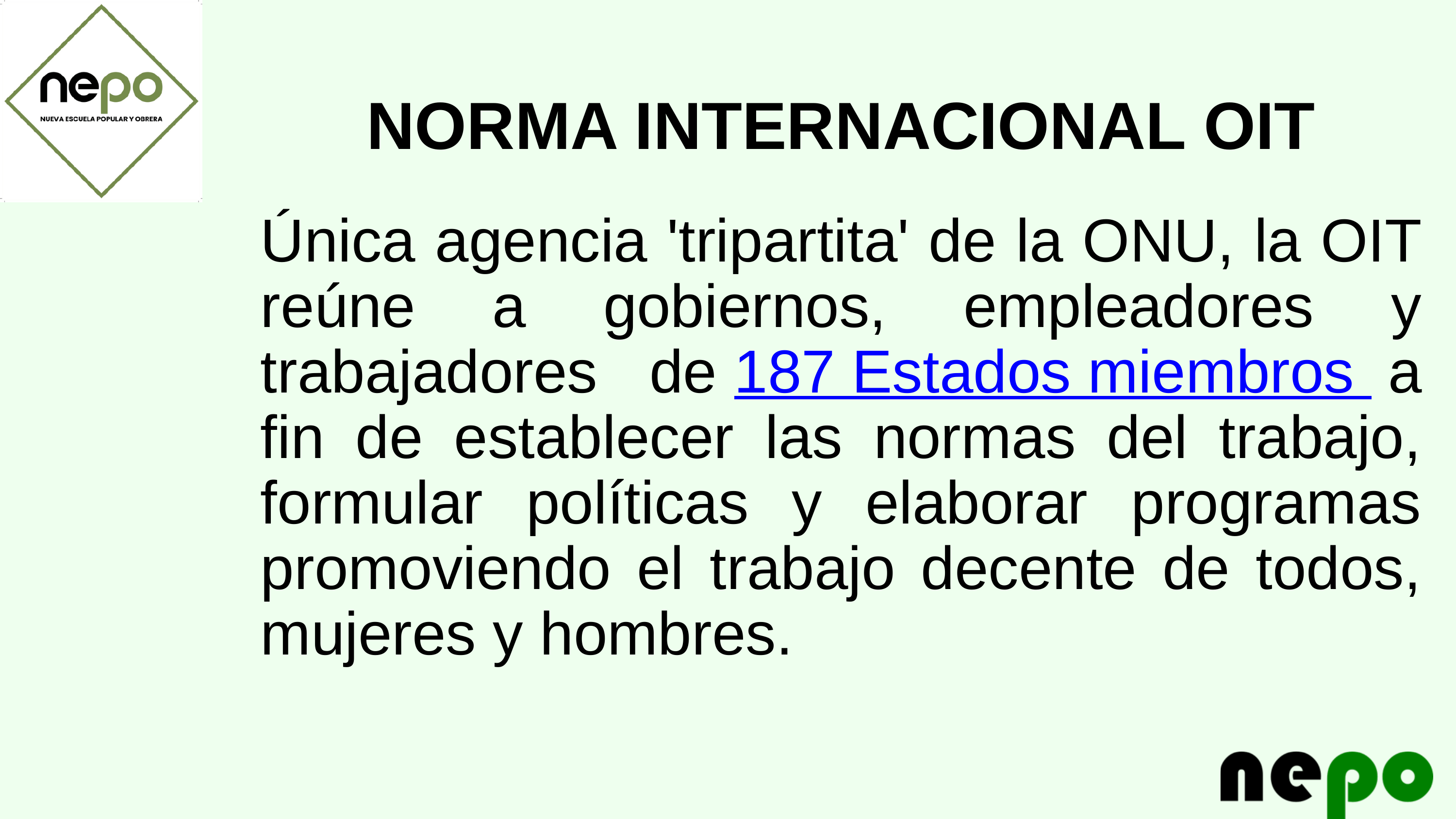

NORMA INTERNACIONAL OIT

Única agencia 'tripartita' de la ONU, la OIT reúne a gobiernos, empleadores y trabajadores de 187 Estados miembros  a fin de establecer las normas del trabajo, formular políticas y elaborar programas promoviendo el trabajo decente de todos, mujeres y hombres.